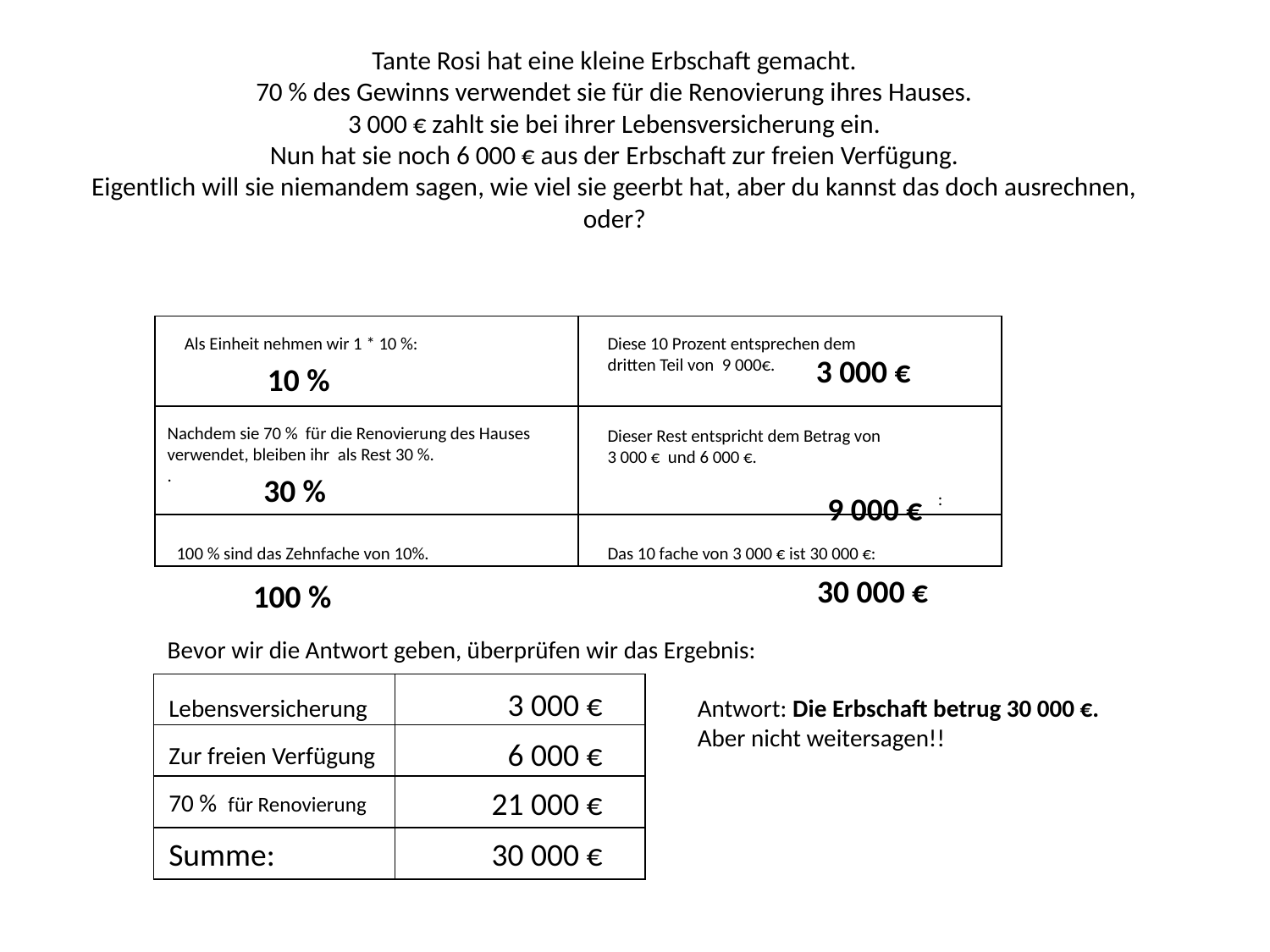

# Tante Rosi hat eine kleine Erbschaft gemacht. 70 % des Gewinns verwendet sie für die Renovierung ihres Hauses. 3 000 € zahlt sie bei ihrer Lebensversicherung ein. Nun hat sie noch 6 000 € aus der Erbschaft zur freien Verfügung. Eigentlich will sie niemandem sagen, wie viel sie geerbt hat, aber du kannst das doch ausrechnen, oder?
|  |  |
| --- | --- |
|  |  |
|  |  |
Als Einheit nehmen wir 1 * 10 %:

Diese 10 Prozent entsprechen dem dritten Teil von  9 000€.
 3 000 €
10 %
Nachdem sie 70 %  für die Renovierung des Hauses verwendet, bleiben ihr  als Rest 30 %.
.
Dieser Rest entspricht dem Betrag von
3 000 €  und 6 000 €.

:
           30 %
9 000 €
100 % sind das Zehnfache von 10%.
Das 10 fache von 3 000 € ist 30 000 €:
 30 000 €
   100 %
Bevor wir die Antwort geben, überprüfen wir das Ergebnis:
|  |  |
| --- | --- |
|  |  |
|  |  |
|  |  |
3 000 €
Lebensversicherung
Antwort: Die Erbschaft betrug 30 000 €.
Aber nicht weitersagen!!
6 000 €
Zur freien Verfügung
21 000 €
70 %  für Renovierung
Summe:
30 000 €